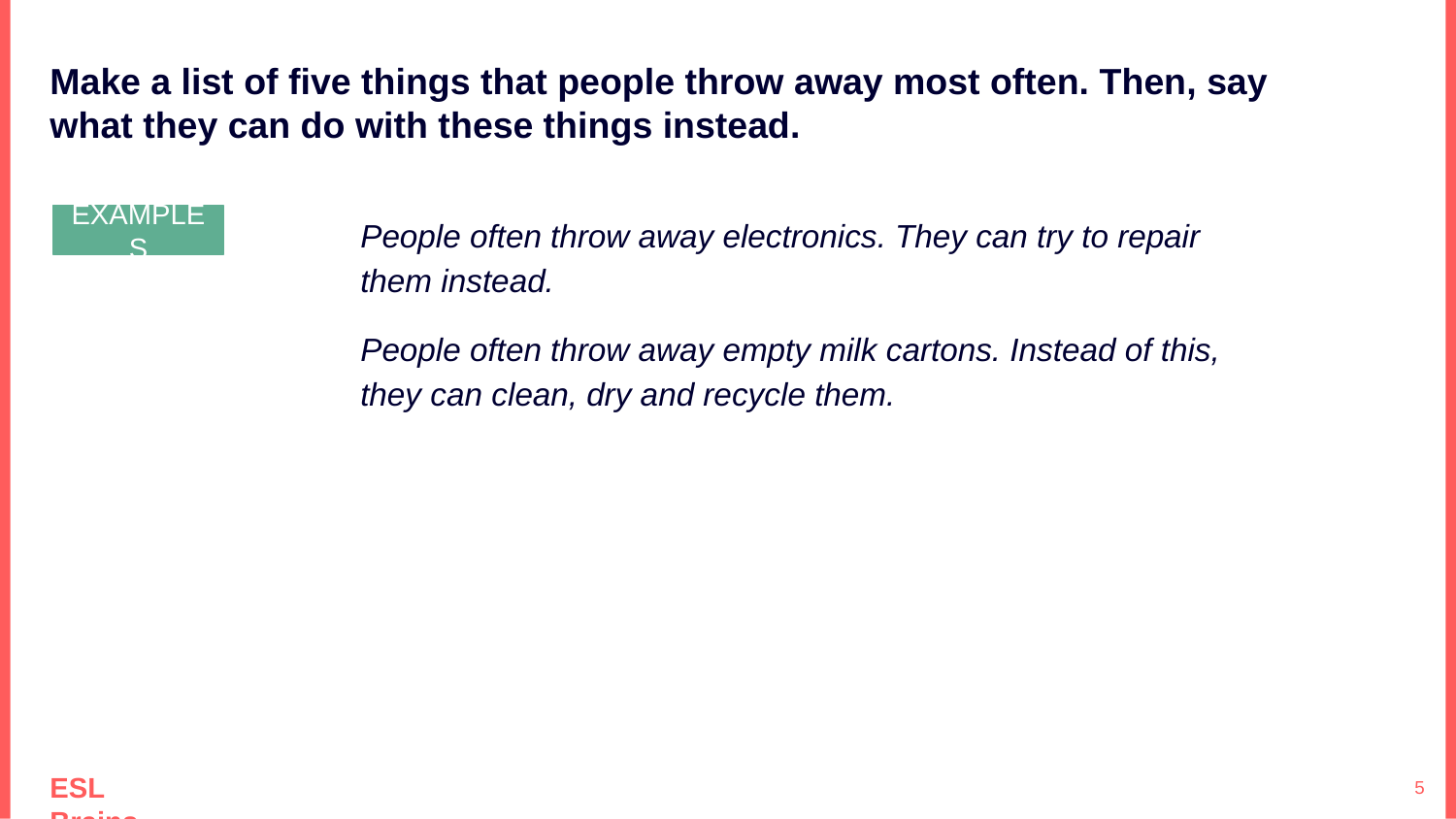

Make a list of five things that people throw away most often. Then, say what they can do with these things instead.
People often throw away electronics. They can try to repair them instead.
People often throw away empty milk cartons. Instead of this, they can clean, dry and recycle them.
EXAMPLES
5